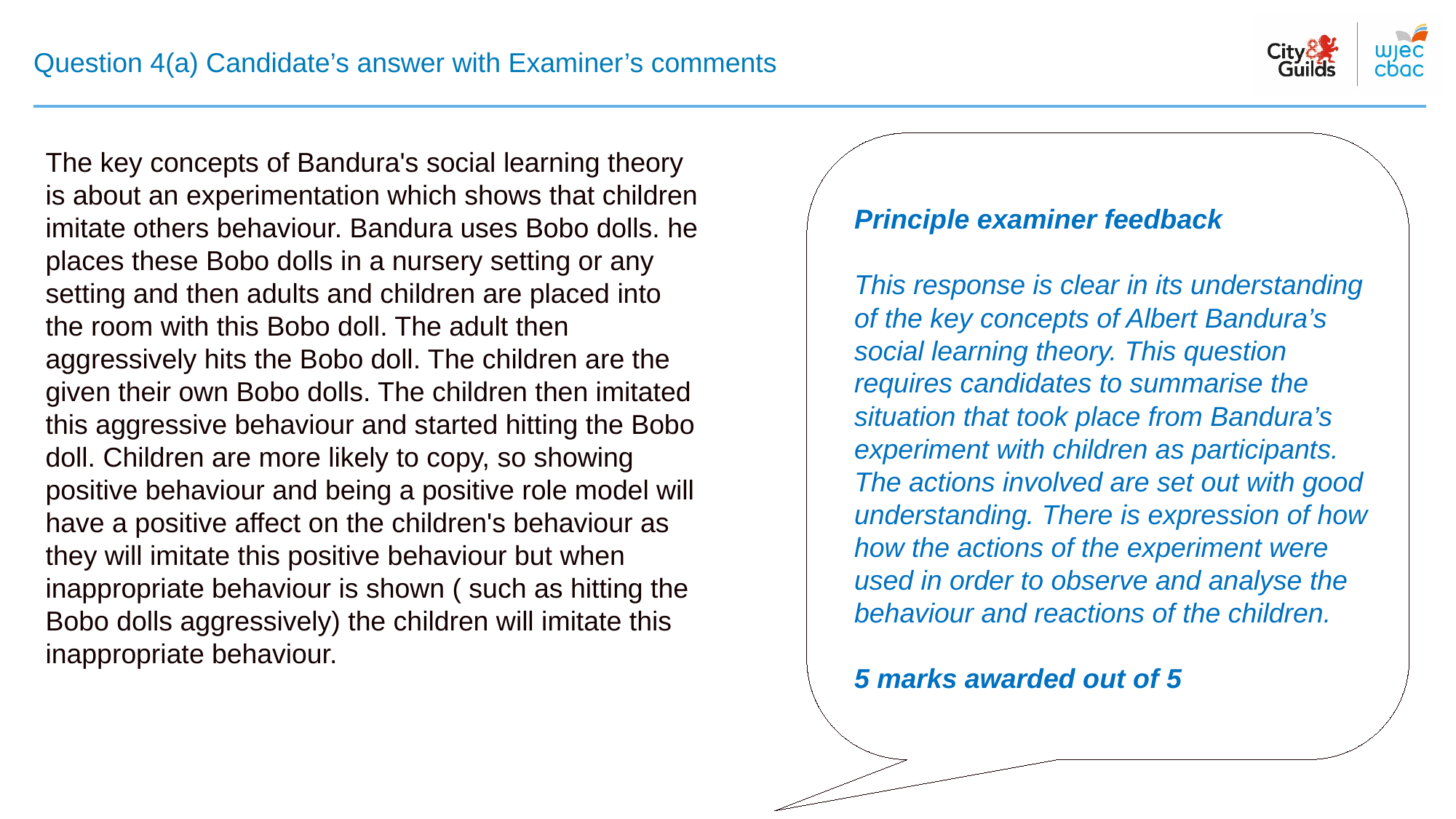

# Question 4(a) Candidate’s answer with Examiner’s comments

The key concepts of Bandura's social learning theory is about an experimentation which shows that children imitate others behaviour. Bandura uses Bobo dolls. he places these Bobo dolls in a nursery setting or any setting and then adults and children are placed into the room with this Bobo doll. The adult then aggressively hits the Bobo doll. The children are the given their own Bobo dolls. The children then imitated this aggressive behaviour and started hitting the Bobo doll. Children are more likely to copy, so showing positive behaviour and being a positive role model will have a positive affect on the children's behaviour as they will imitate this positive behaviour but when inappropriate behaviour is shown ( such as hitting the Bobo dolls aggressively) the children will imitate this inappropriate behaviour.
Principle examiner feedback​
​
This response is clear in its understanding of the key concepts of Albert Bandura’s social learning theory. This question requires candidates to summarise the situation that took place from Bandura’s experiment with children as participants. The actions involved are set out with good understanding. There is expression of how how the actions of the experiment were used in order to observe and analyse the  behaviour and reactions of the children.

5 marks awarded out of 5